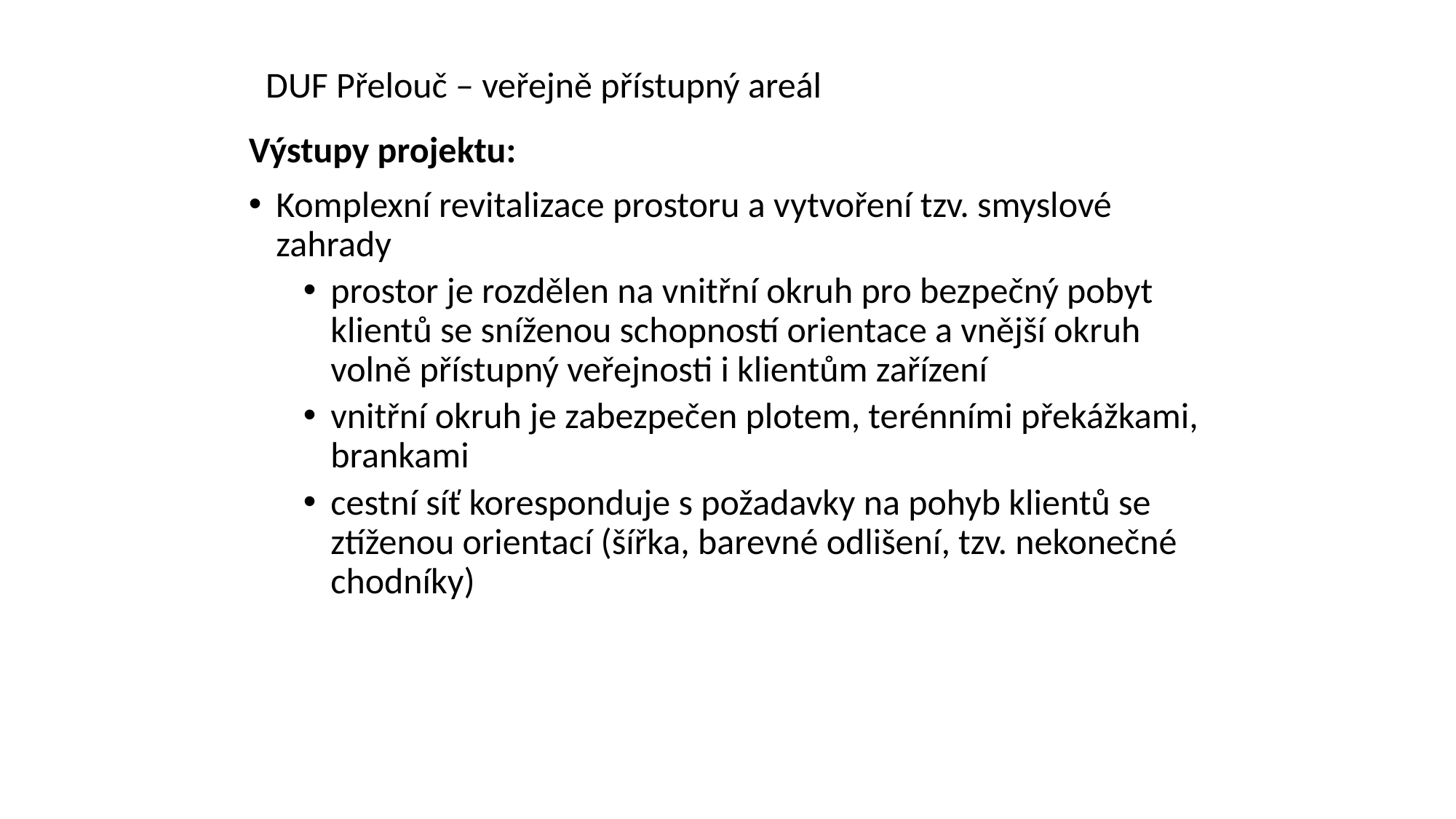

# DUF Přelouč – veřejně přístupný areál
Výstupy projektu:
Komplexní revitalizace prostoru a vytvoření tzv. smyslové zahrady
prostor je rozdělen na vnitřní okruh pro bezpečný pobyt klientů se sníženou schopností orientace a vnější okruh volně přístupný veřejnosti i klientům zařízení
vnitřní okruh je zabezpečen plotem, terénními překážkami, brankami
cestní síť koresponduje s požadavky na pohyb klientů se ztíženou orientací (šířka, barevné odlišení, tzv. nekonečné chodníky)